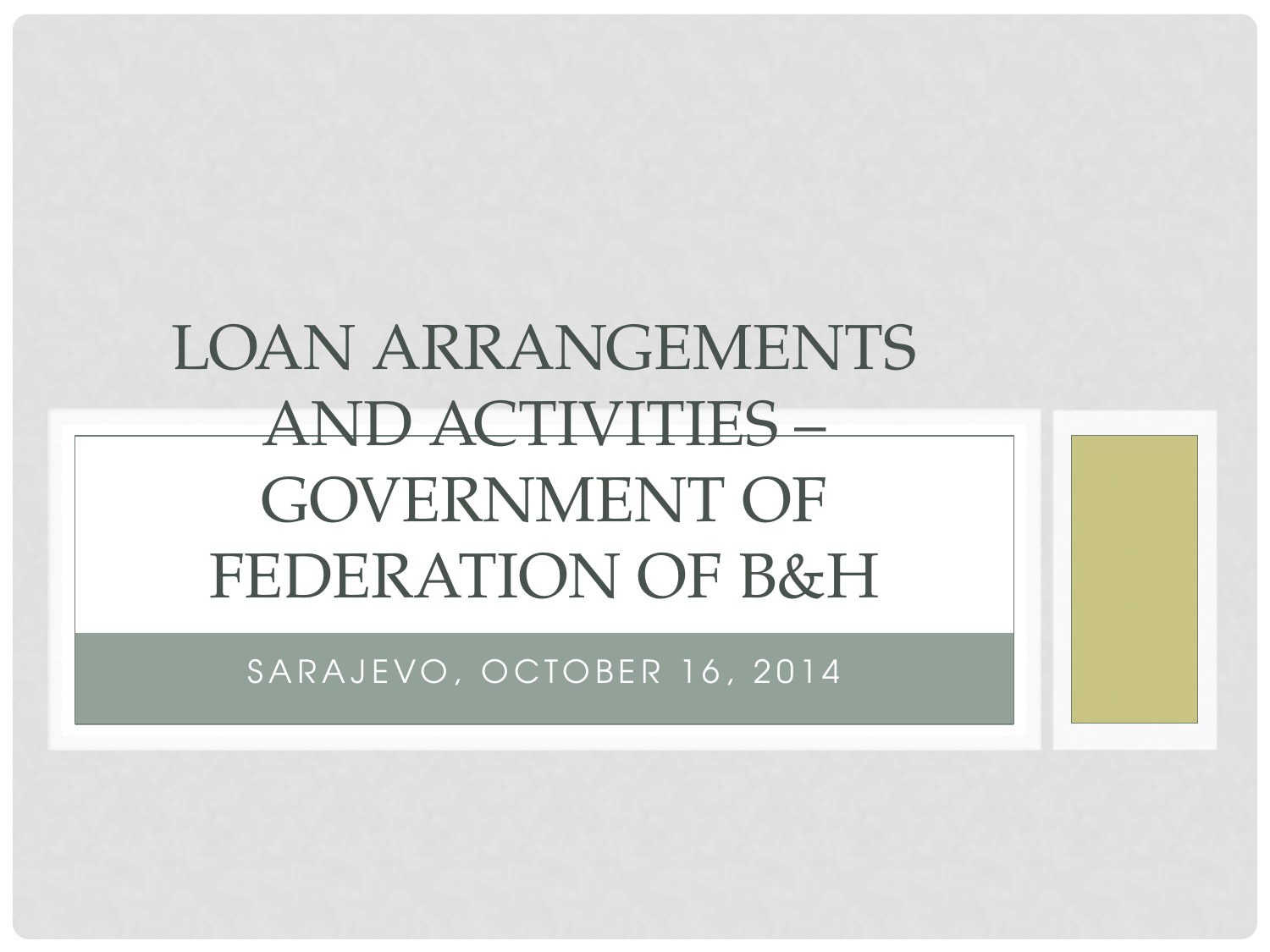

# Loan arrangements and activities – Government of Federation of B&H
Sarajevo, october 16, 2014